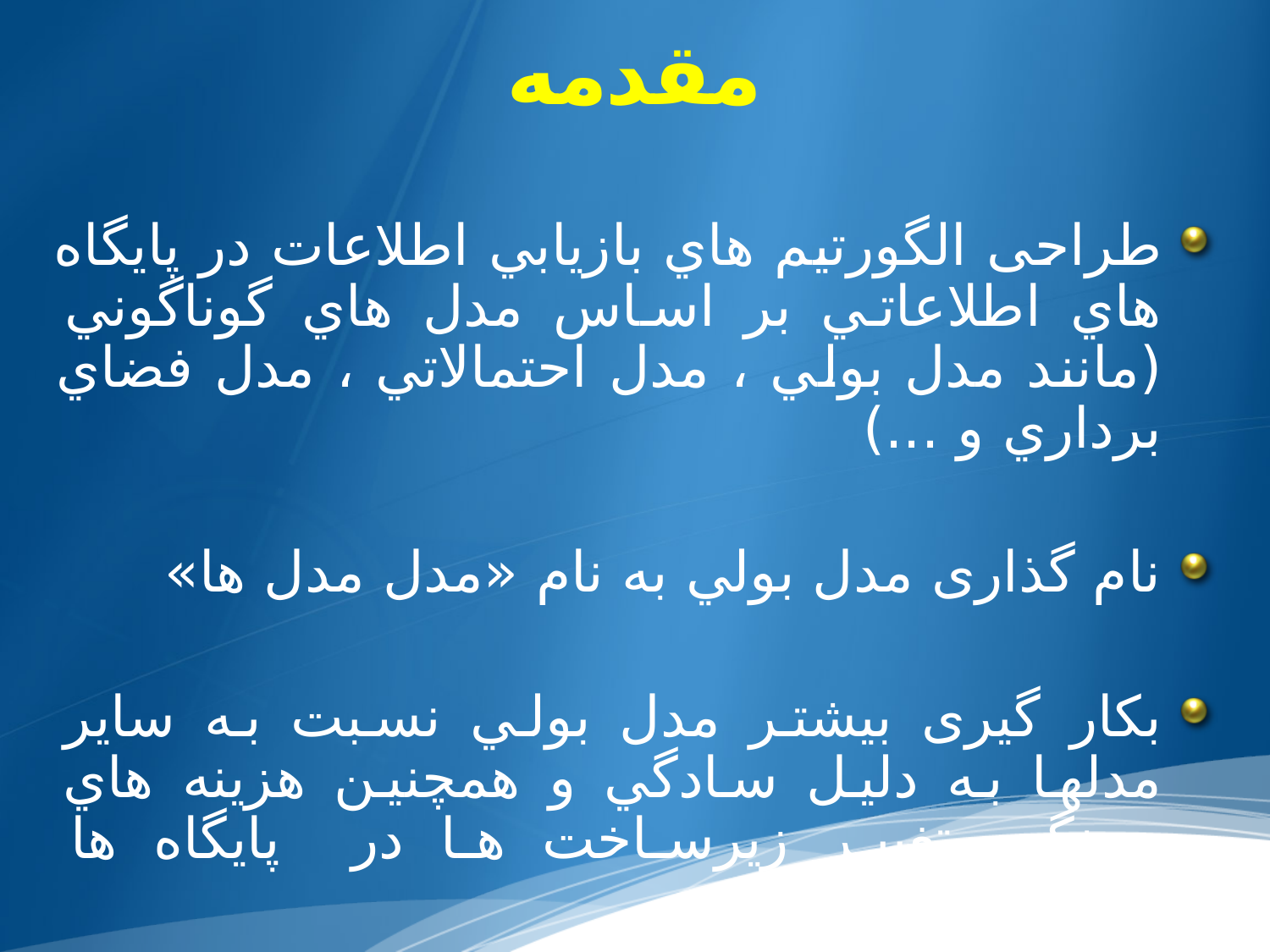

# مقدمه

طراحی الگورتيم هاي بازيابي اطلاعات در پايگاه هاي اطلاعاتي بر اساس مدل هاي گوناگوني (مانند مدل بولي ، مدل احتمالاتي ، مدل فضاي برداري و ...)

نام گذاری مدل بولي به نام «مدل مدل ها»

بکار گیری بیشتر مدل بولي نسبت به سایر مدلها به دليل سادگي و همچنين هزينه هاي سنگين تغيير زيرساخت ها در  پايگاه ها اطلاعاتي